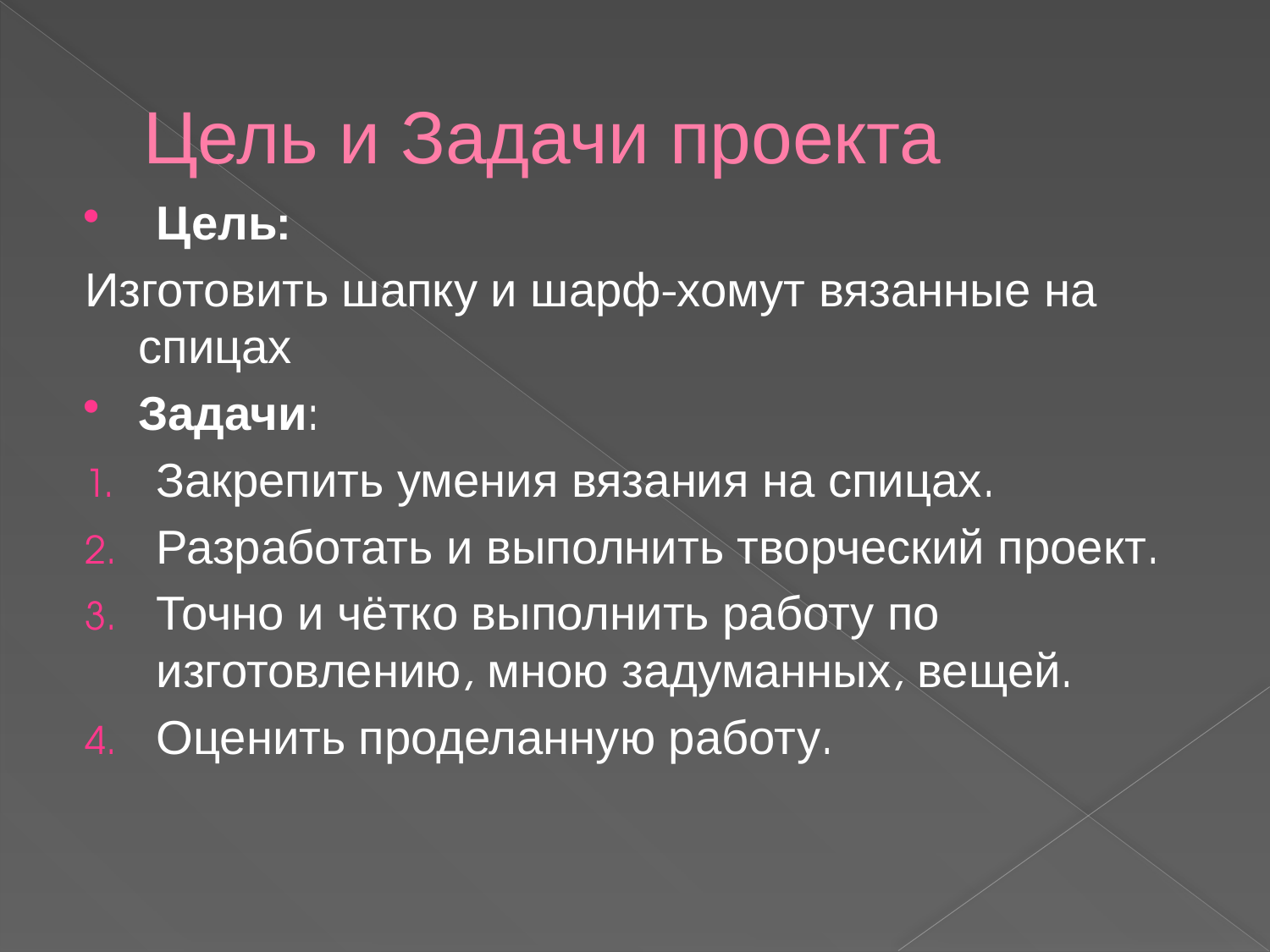

# Цель и Задачи проекта
Цель:
Изготовить шапку и шарф-хомут вязанные на спицах
Задачи:
Закрепить умения вязания на спицах.
Разработать и выполнить творческий проект.
Точно и чётко выполнить работу по изготовлению, мною задуманных, вещей.
Оценить проделанную работу.